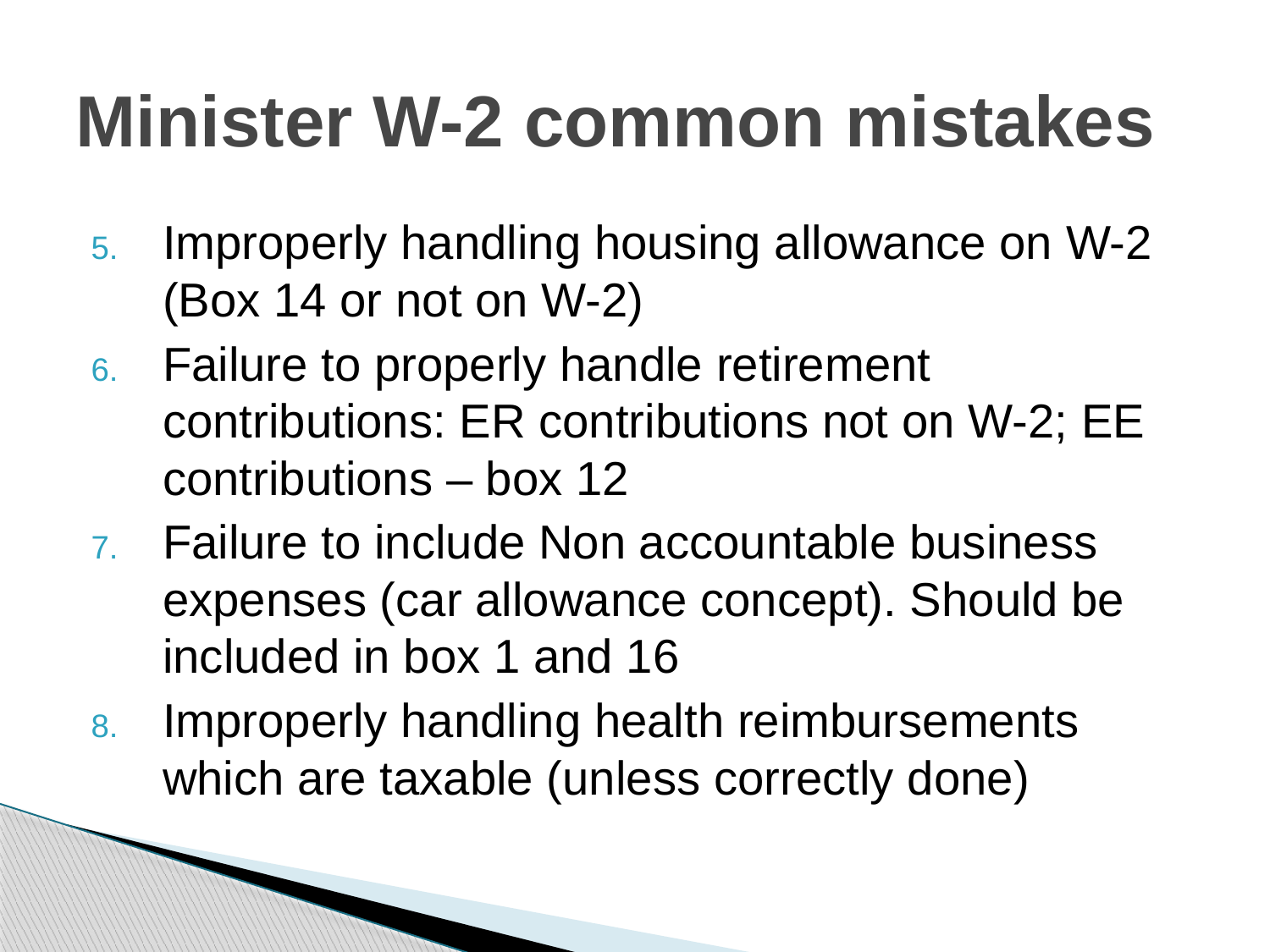

# Minister W-2 common mistakes
Improperly handling housing allowance on W-2 (Box 14 or not on W-2)
Failure to properly handle retirement contributions: ER contributions not on W-2; EE contributions – box 12
Failure to include Non accountable business expenses (car allowance concept). Should be included in box 1 and 16
Improperly handling health reimbursements which are taxable (unless correctly done)